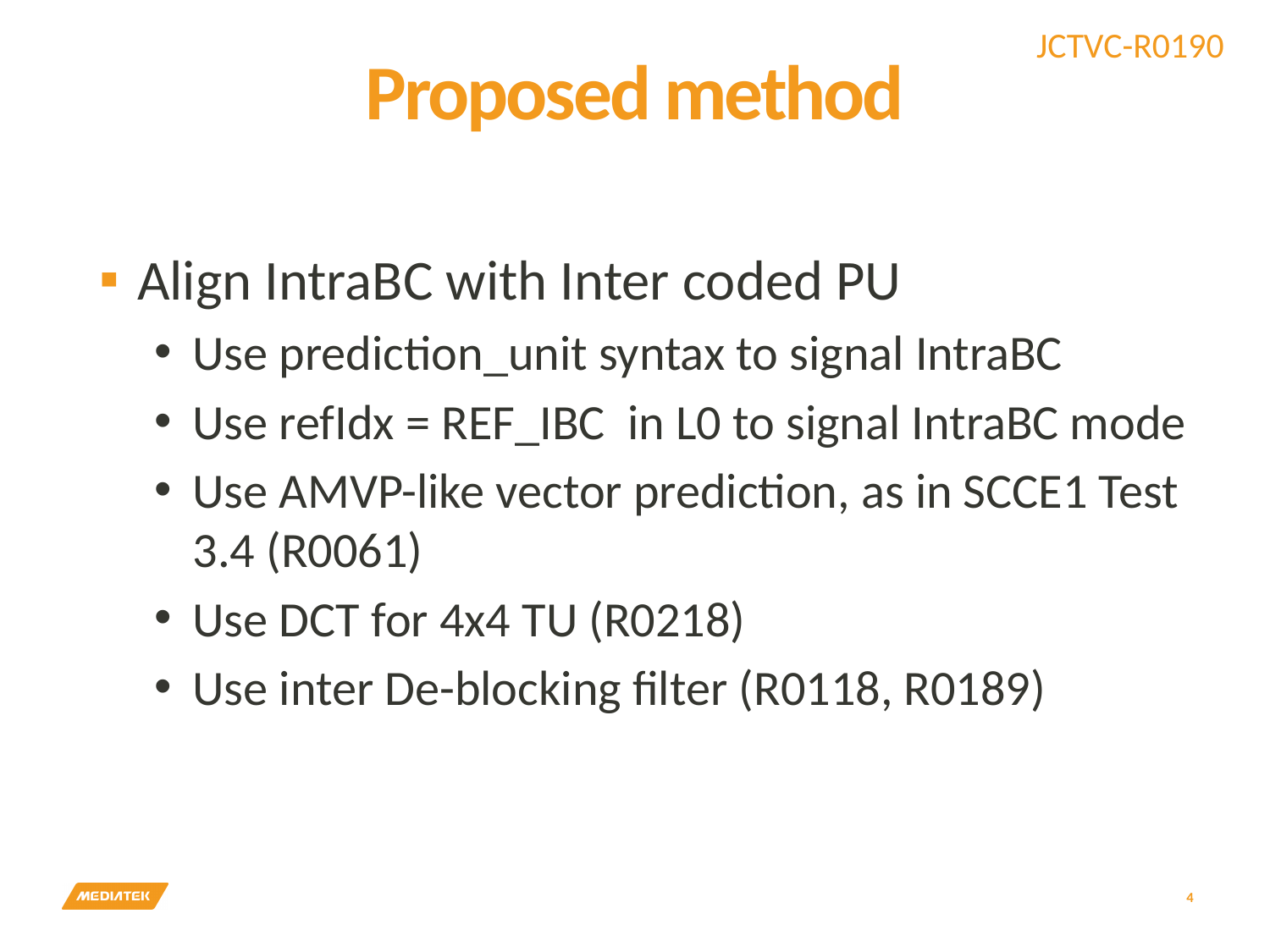

# Proposed method

Align IntraBC with Inter coded PU
Use prediction_unit syntax to signal IntraBC
Use refIdx = REF_IBC  in L0 to signal IntraBC mode
Use AMVP-like vector prediction, as in SCCE1 Test 3.4 (R0061)
Use DCT for 4x4 TU (R0218)
Use inter De-blocking filter (R0118, R0189)

4